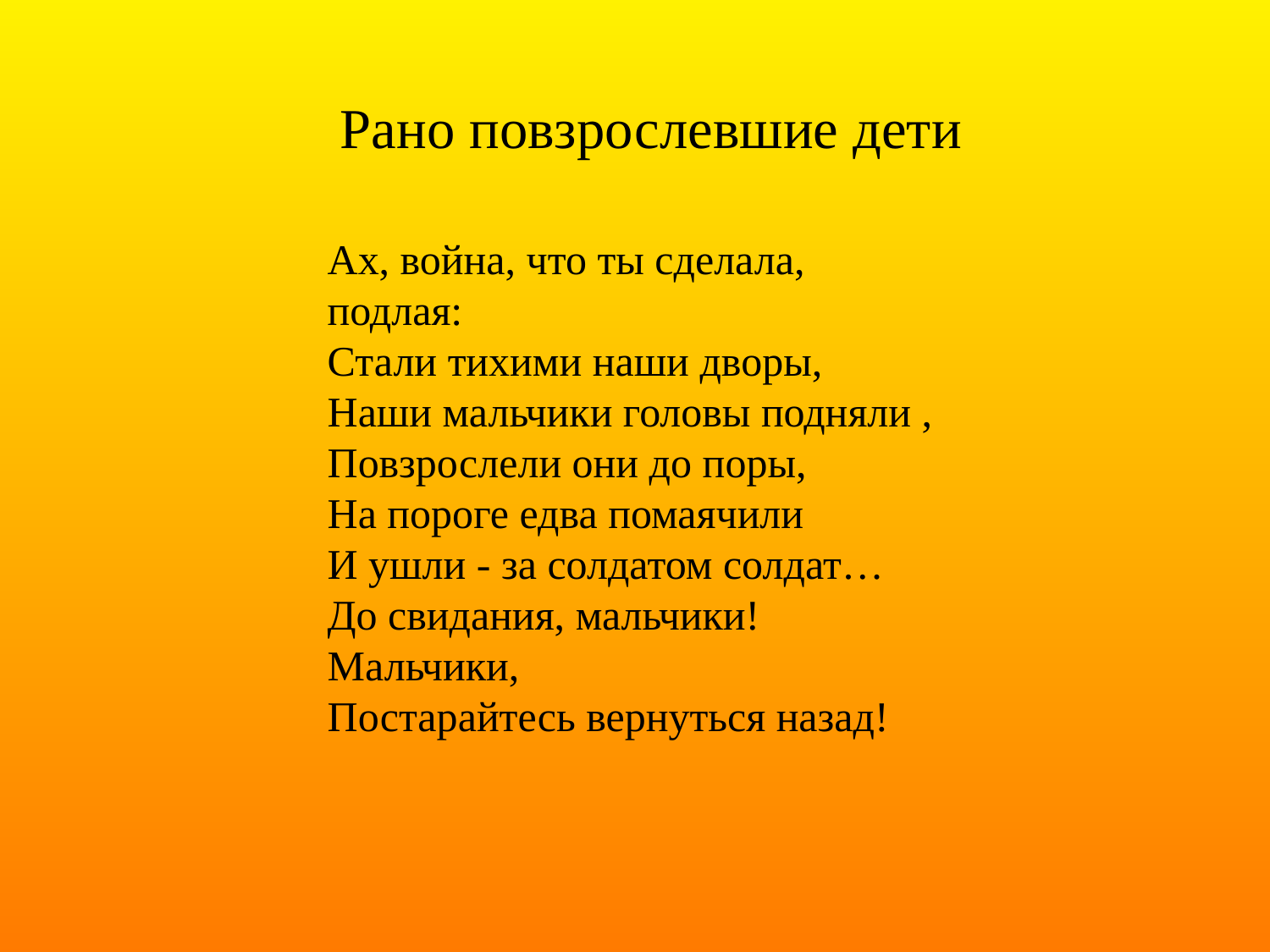

Рано повзрослевшие дети
Ах, война, что ты сделала, подлая:
Стали тихими наши дворы,
Наши мальчики головы подняли ,
Повзрослели они до поры,
На пороге едва помаячили
И ушли - за солдатом солдат…
До свидания, мальчики!
Мальчики,
Постарайтесь вернуться назад!